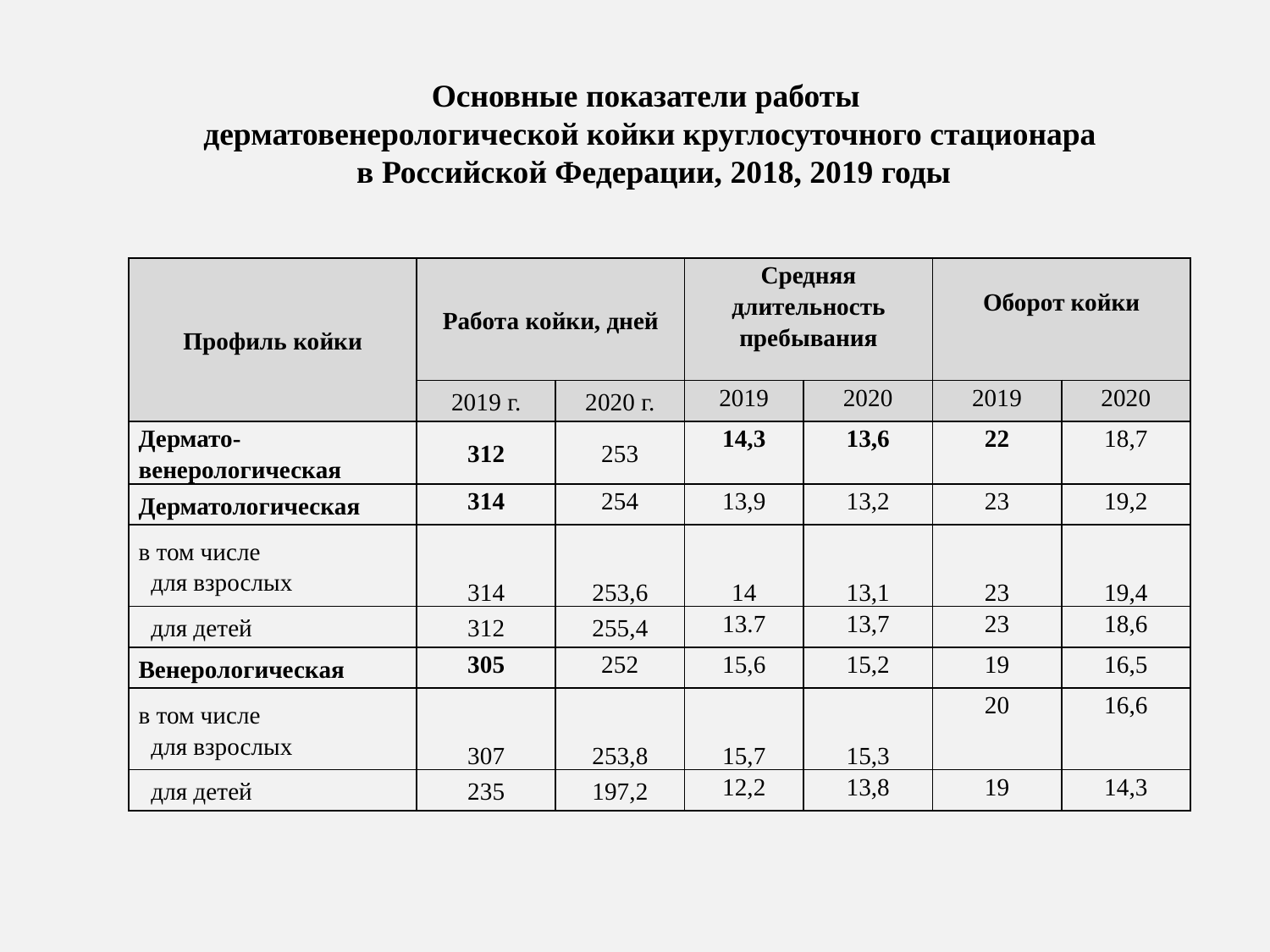

Основные показатели работы
дерматовенерологической койки круглосуточного стационара
 в Российской Федерации, 2018, 2019 годы
| Профиль койки | Работа койки, дней |  | Средняя длительность пребывания |  | Оборот койки |  |
| --- | --- | --- | --- | --- | --- | --- |
|  | 2019 г. | 2020 г. | 2019 | 2020 | 2019 | 2020 |
| Дермато-венерологическая | 312 | 253 | 14,3 | 13,6 | 22 | 18,7 |
| Дерматологическая | 314 | 254 | 13,9 | 13,2 | 23 | 19,2 |
| в том числе для взрослых | 314 | 253,6 | 14 | 13,1 | 23 | 19,4 |
| для детей | 312 | 255,4 | 13.7 | 13,7 | 23 | 18,6 |
| Венерологическая | 305 | 252 | 15,6 | 15,2 | 19 | 16,5 |
| в том числе для взрослых | 307 | 253,8 | 15,7 | 15,3 | 20 | 16,6 |
| для детей | 235 | 197,2 | 12,2 | 13,8 | 19 | 14,3 |